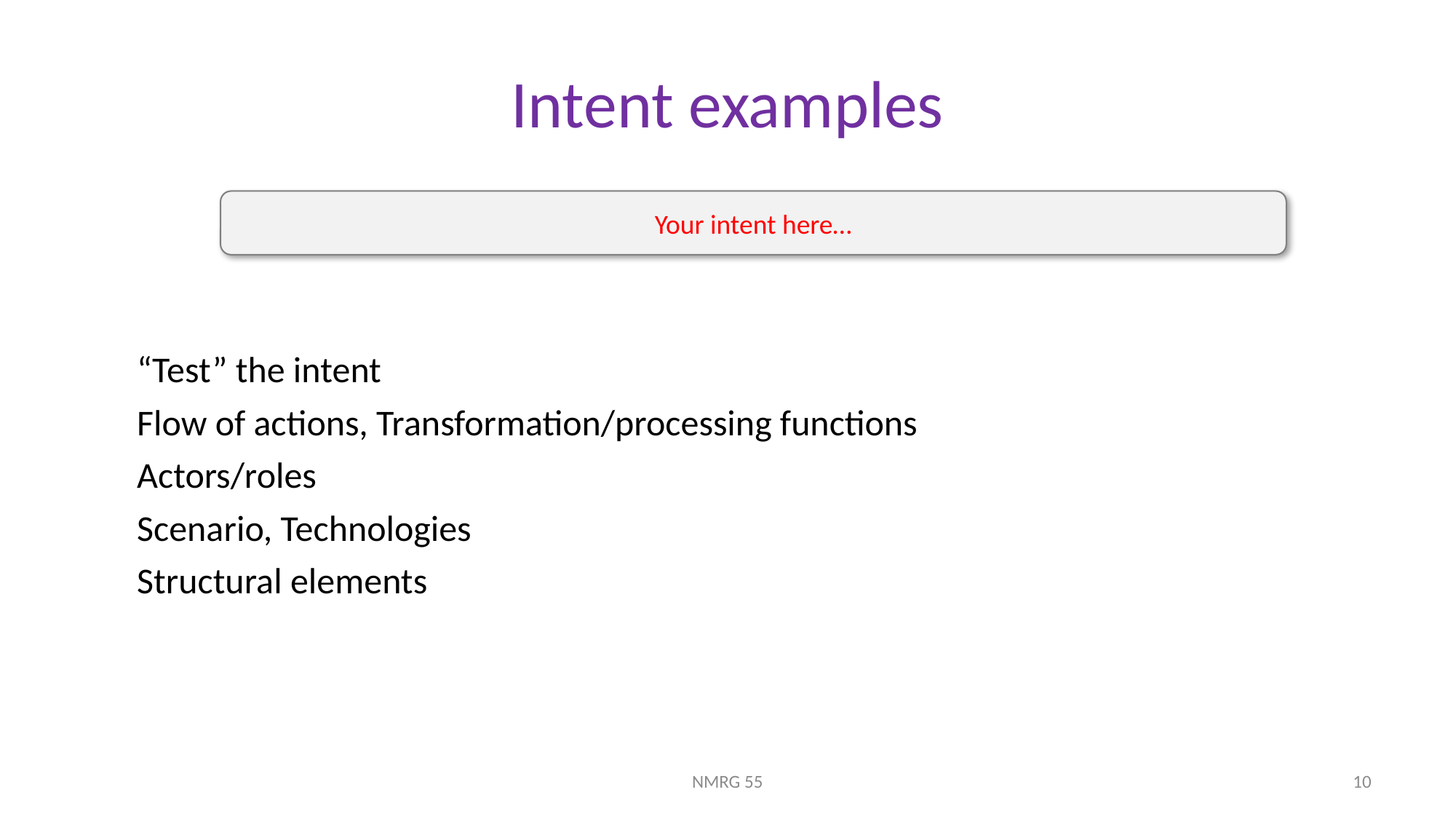

# Intent examples
Your intent here…
“Test” the intent
Flow of actions, Transformation/processing functions
Actors/roles
Scenario, Technologies
Structural elements
NMRG 55
10